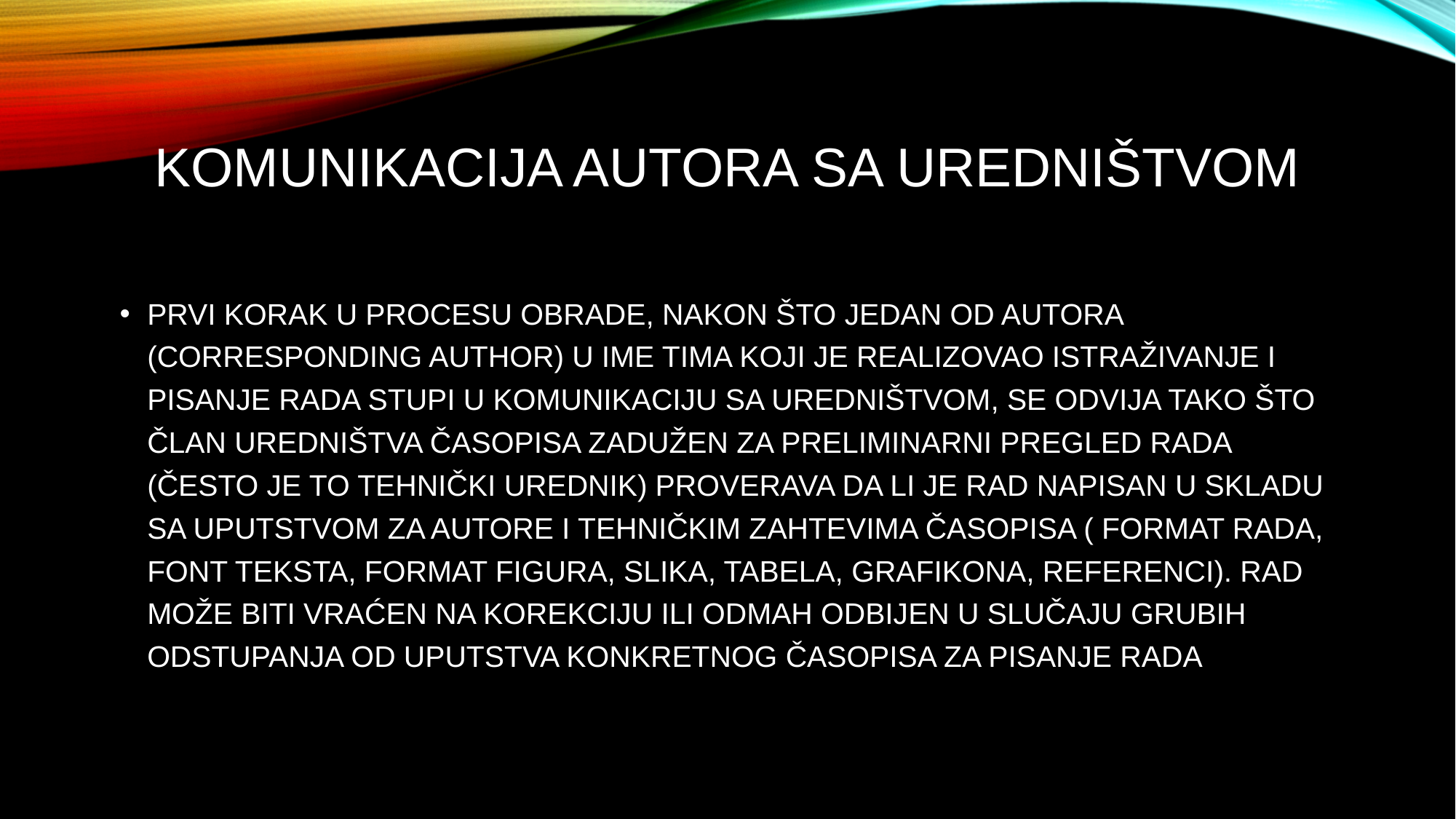

Komunikacija autora sa uredništvom
Prvi korak u procesu obrade, Nakon što jedan od autora (corresponding author) u ime tima koji je realizovao istraživanje i pisanje rada stupi u komunikaciju sa uredništvom, se odvija tako što član uredništva časopisa zadužen za preliminarni pregled rada (često je to tehnički urednik) proverava da li je rad napisan u skladu sa Uputstvom za autore i tehničkim zahtevima časopisa ( format rada, font teksta, format figura, slika, tabela, grafikona, referenci). Rad može biti vraćen na korekciju ili odmah odbijen u slučaju grubih odstupanja od uputstva konkretnog časopisa za pisanje rada